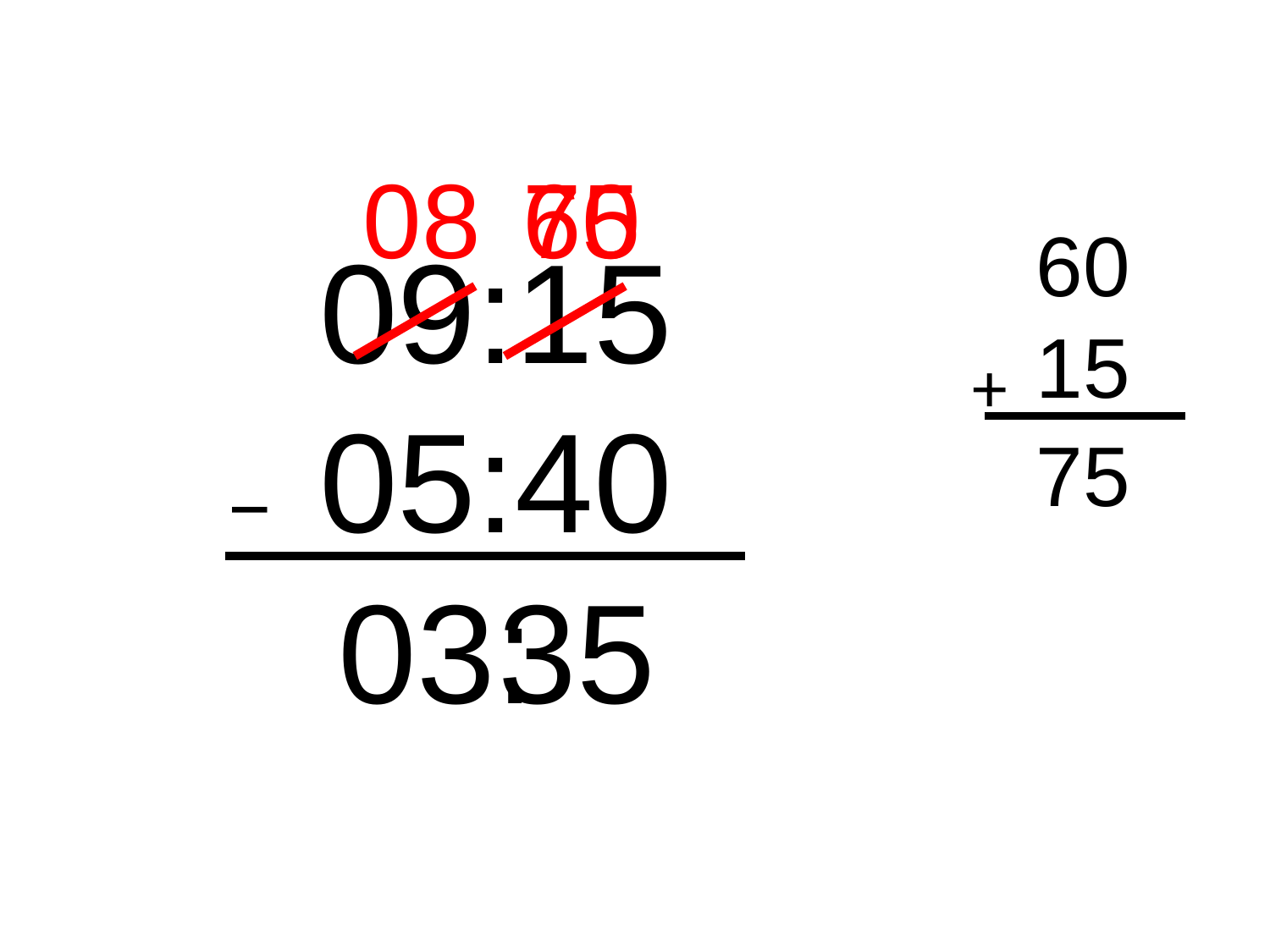

08
60
75
60
15
+
09:15
05:40
75
_
03:
35